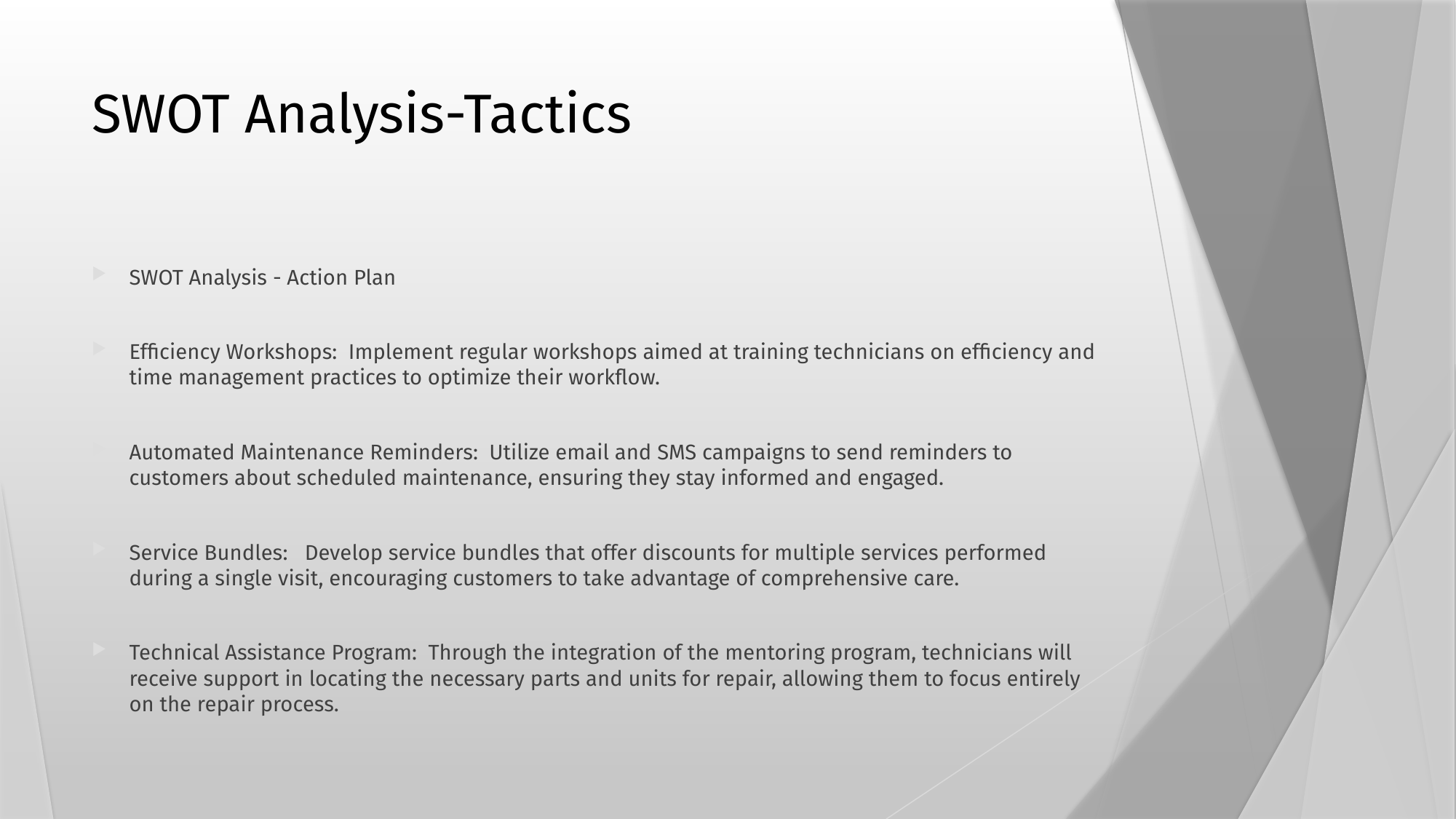

# SWOT Analysis-Tactics
SWOT Analysis - Action Plan

Efficiency Workshops:  Implement regular workshops aimed at training technicians on efficiency and time management practices to optimize their workflow.

Automated Maintenance Reminders:  Utilize email and SMS campaigns to send reminders to customers about scheduled maintenance, ensuring they stay informed and engaged.

Service Bundles:   Develop service bundles that offer discounts for multiple services performed during a single visit, encouraging customers to take advantage of comprehensive care.

Technical Assistance Program:  Through the integration of the mentoring program, technicians will receive support in locating the necessary parts and units for repair, allowing them to focus entirely on the repair process.